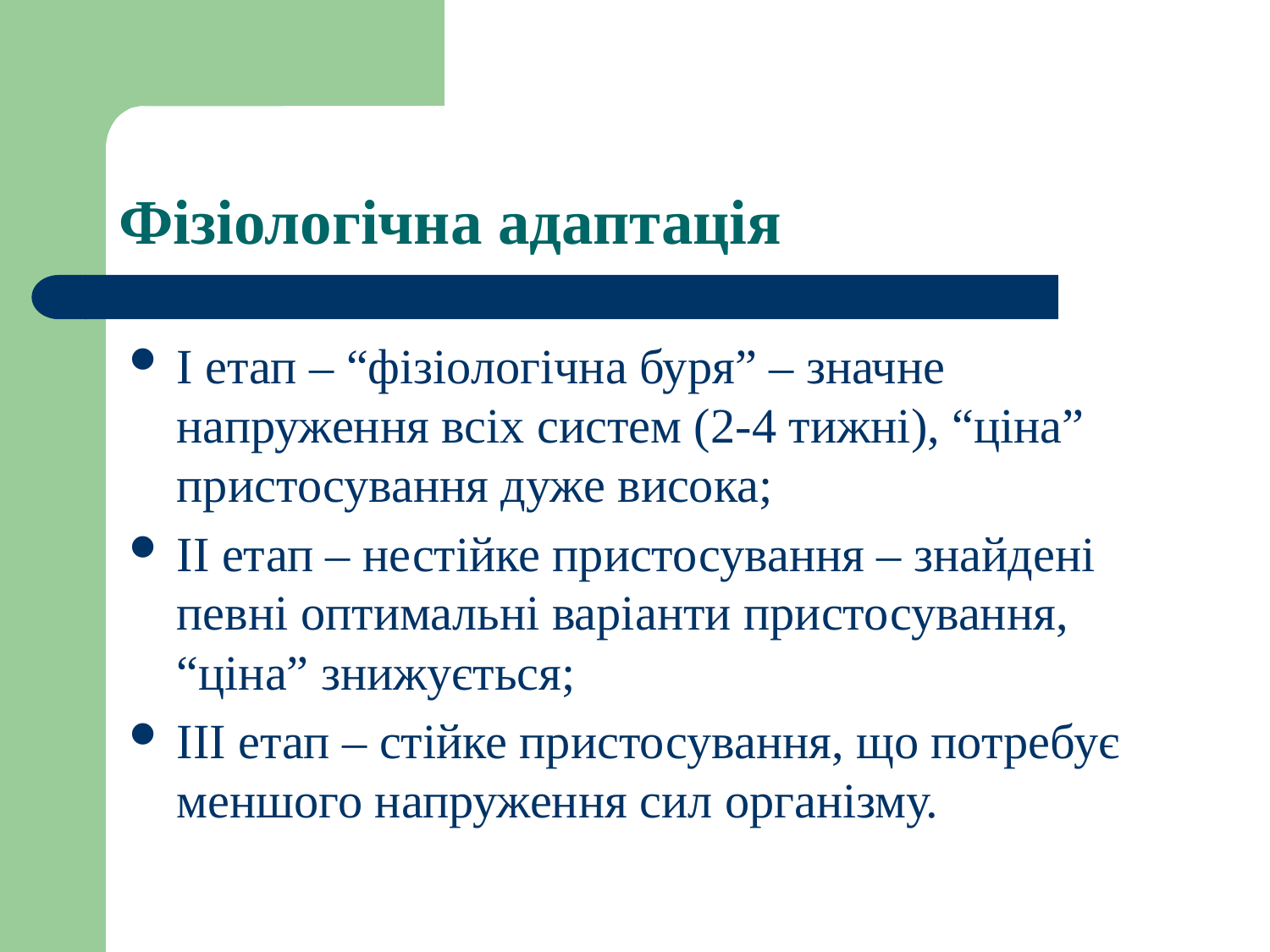

# Фізіологічна адаптація
І етап – “фізіологічна буря” – значне напруження всіх систем (2-4 тижні), “ціна” пристосування дуже висока;
ІІ етап – нестійке пристосування – знайдені певні оптимальні варіанти пристосування, “ціна” знижується;
ІІІ етап – стійке пристосування, що потребує меншого напруження сил організму.